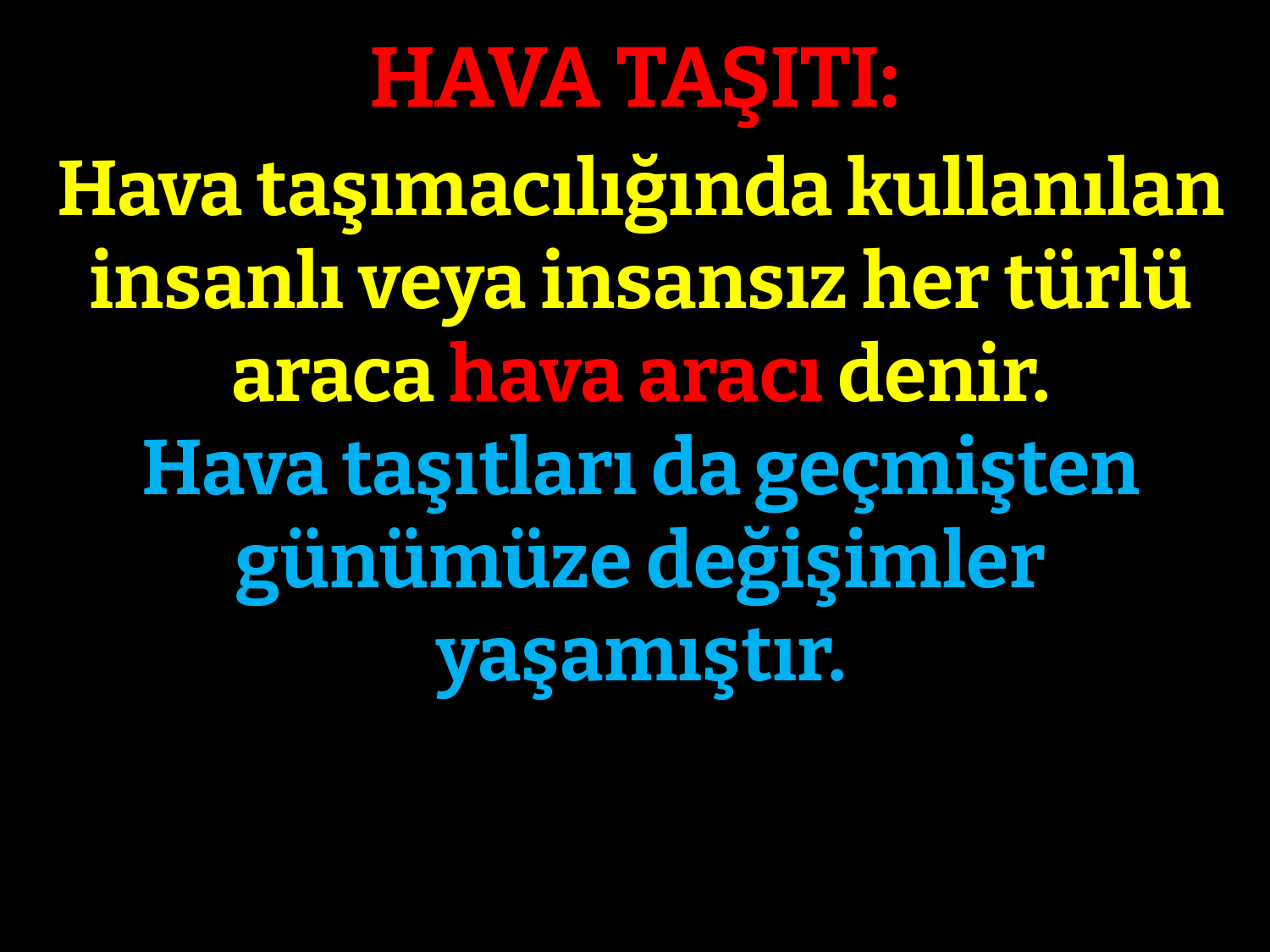

HAVA TAŞITI:
Hava taşımacılığında kullanılan insanlı veya insansız her türlü araca hava aracı denir.
Hava taşıtları da geçmişten günümüze değişimler yaşamıştır.
#